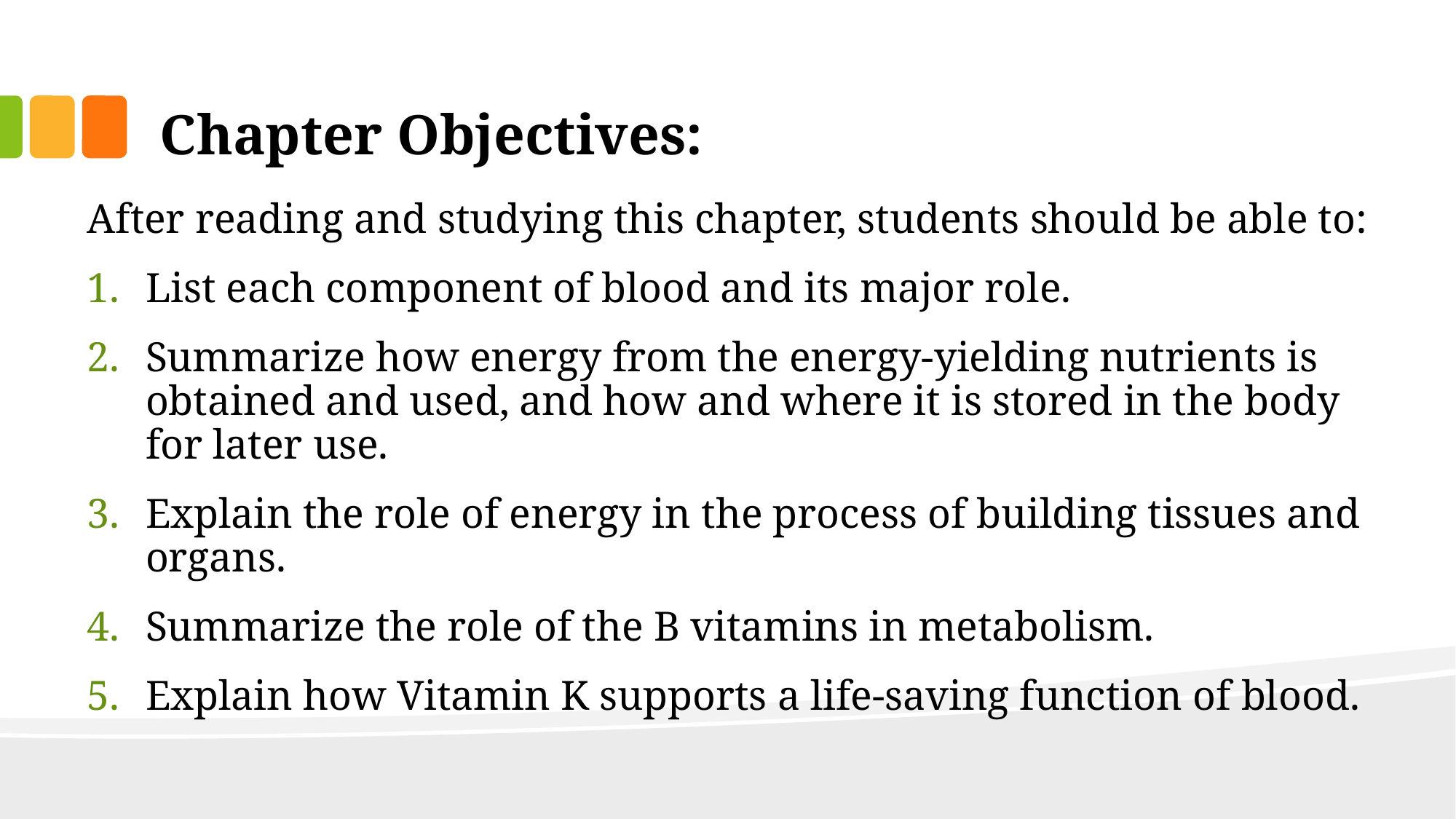

# Chapter Objectives:
After reading and studying this chapter, students should be able to:
List each component of blood and its major role.
Summarize how energy from the energy-yielding nutrients is obtained and used, and how and where it is stored in the body for later use.
Explain the role of energy in the process of building tissues and organs.
Summarize the role of the B vitamins in metabolism.
Explain how Vitamin K supports a life-saving function of blood.